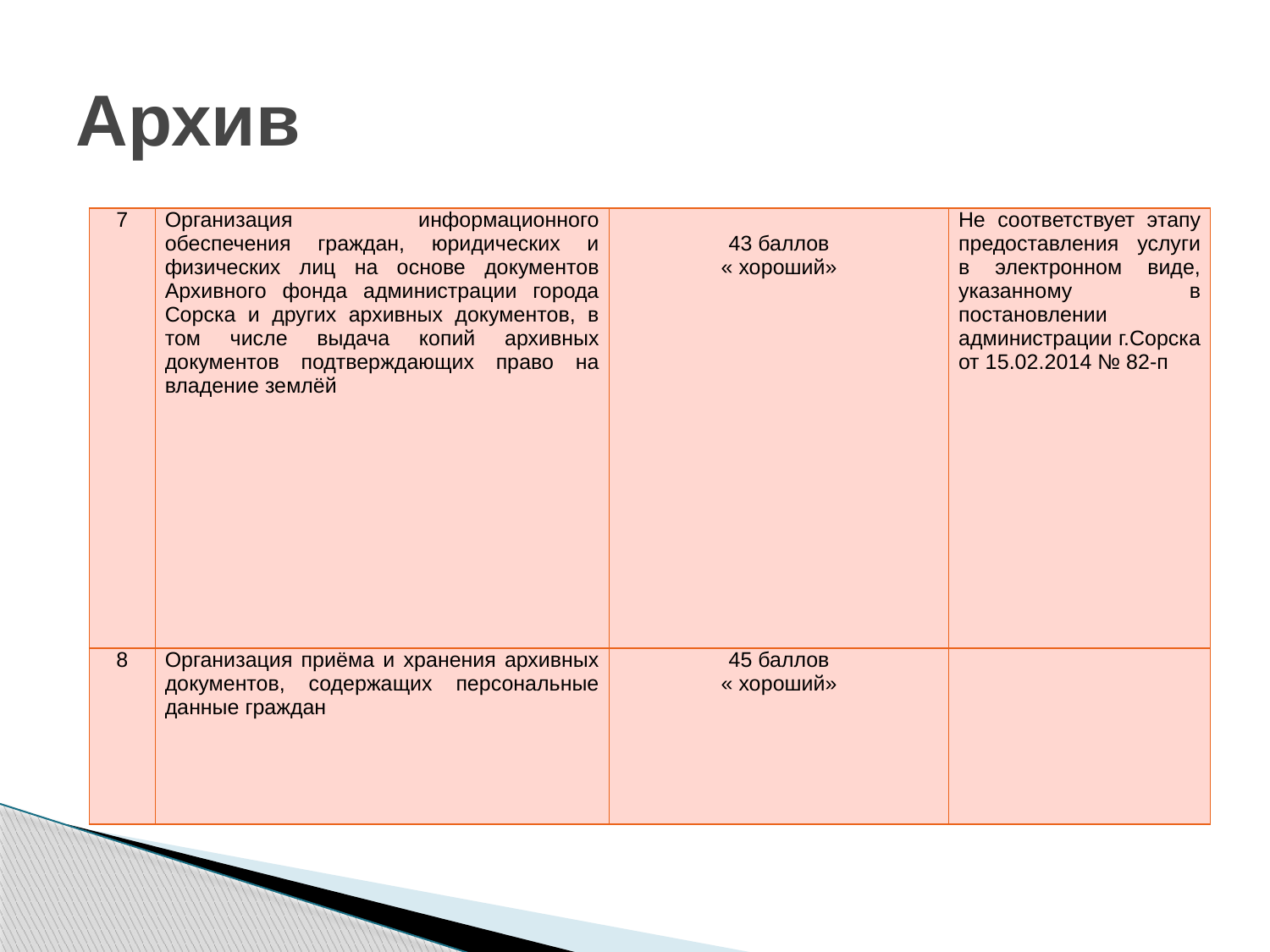

# Архив
| 7 | Организация информационного обеспечения граждан, юридических и физических лиц на основе документов Архивного фонда администрации города Сорска и других архивных документов, в том числе выдача копий архивных документов подтверждающих право на владение землёй | 43 баллов « хороший» | Не соответствует этапу предоставления услуги в электронном виде, указанному в постановлении администрации г.Сорска от 15.02.2014 № 82-п |
| --- | --- | --- | --- |
| 8 | Организация приёма и хранения архивных документов, содержащих персональные данные граждан | 45 баллов « хороший» |  |